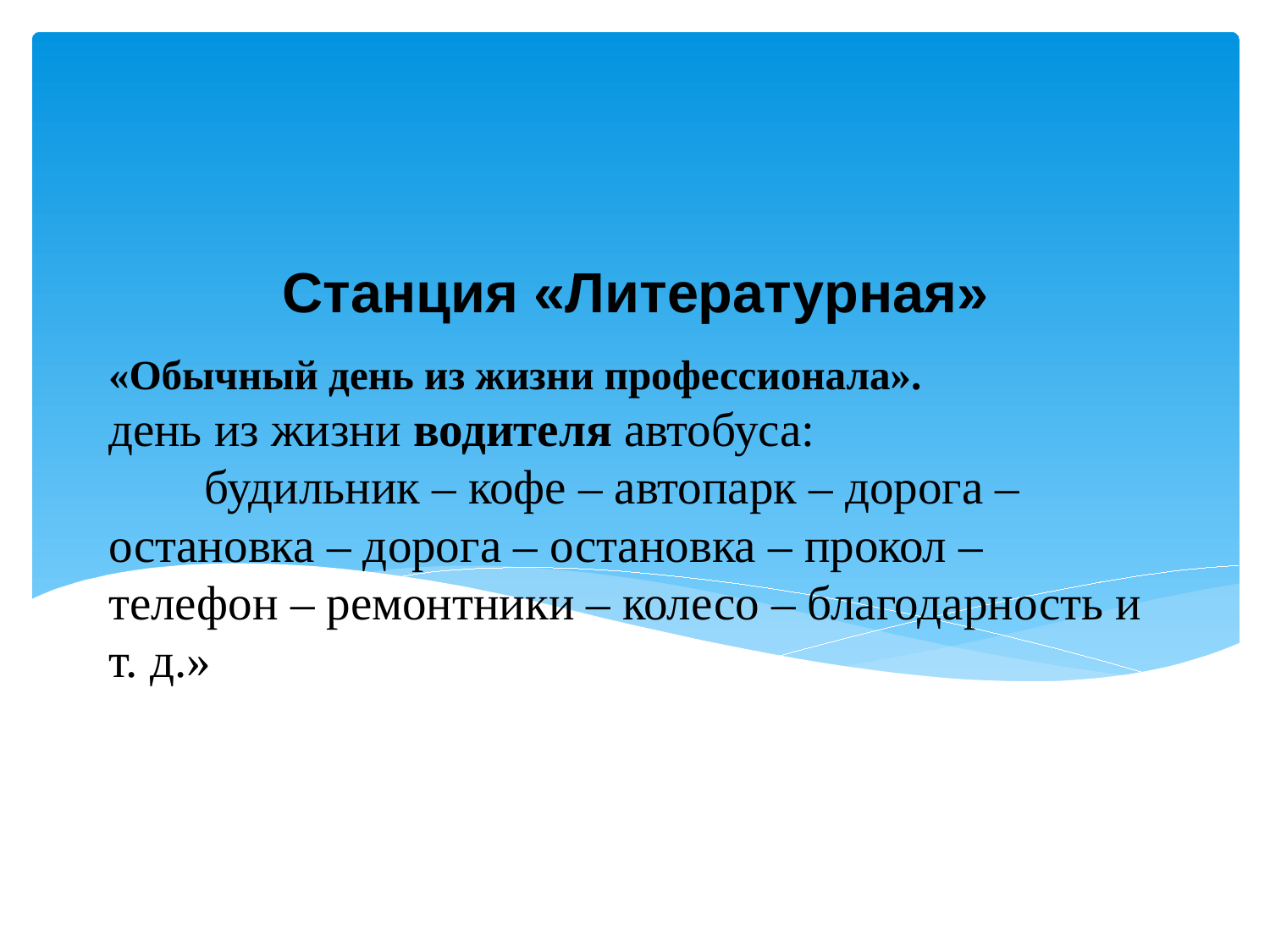

Станция «Литературная»
# «Обычный день из жизни профессионала». день из жизни водителя автобуса:                                     будильник – кофе – автопарк – дорога – остановка – дорога – остановка – прокол – телефон – ремонтники – колесо – благодарность и т. д.»